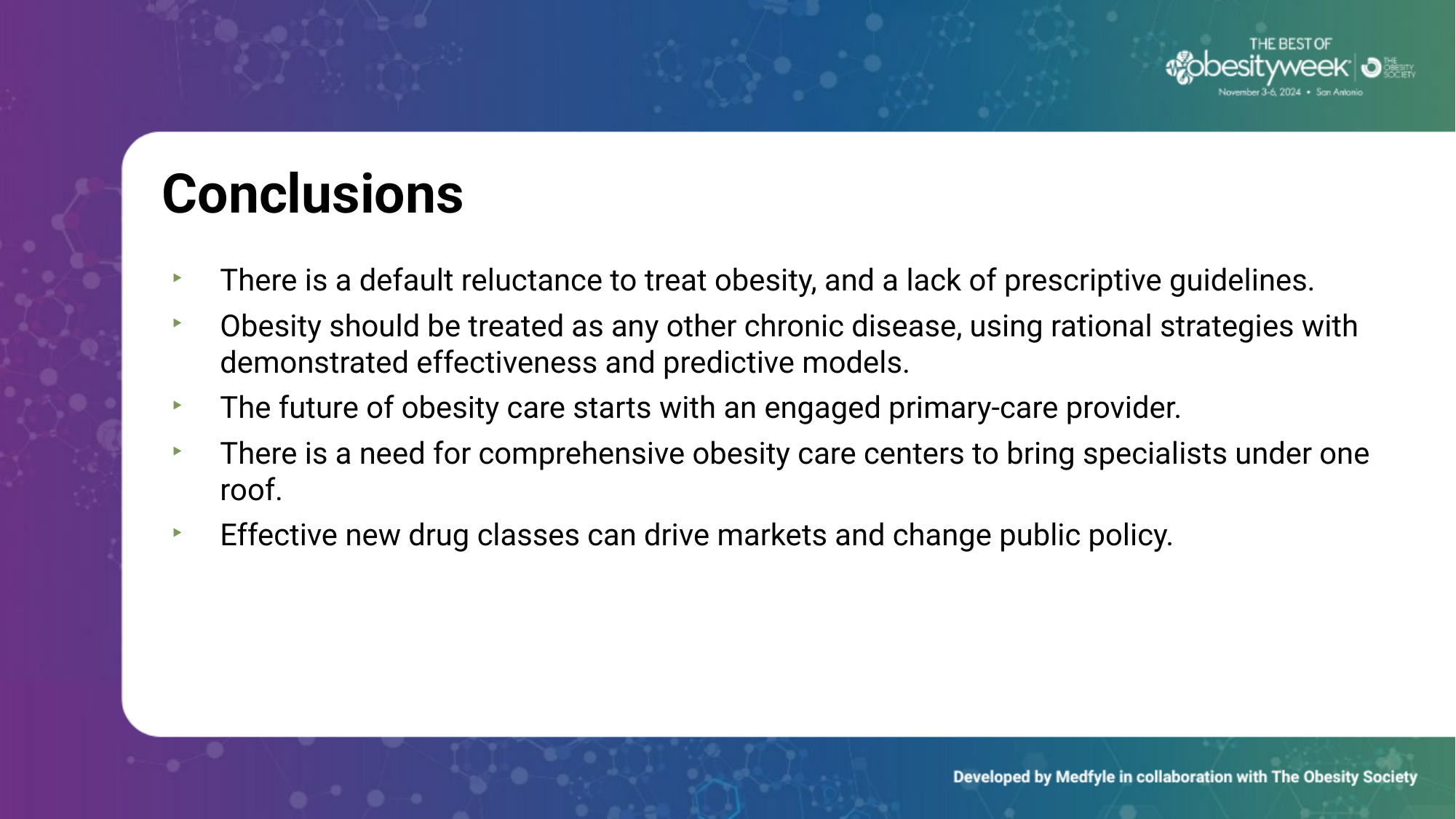

# Conclusions
There is a default reluctance to treat obesity, and a lack of prescriptive guidelines.
Obesity should be treated as any other chronic disease, using rational strategies with demonstrated effectiveness and predictive models.
The future of obesity care starts with an engaged primary-care provider.
There is a need for comprehensive obesity care centers to bring specialists under one roof.
Effective new drug classes can drive markets and change public policy.